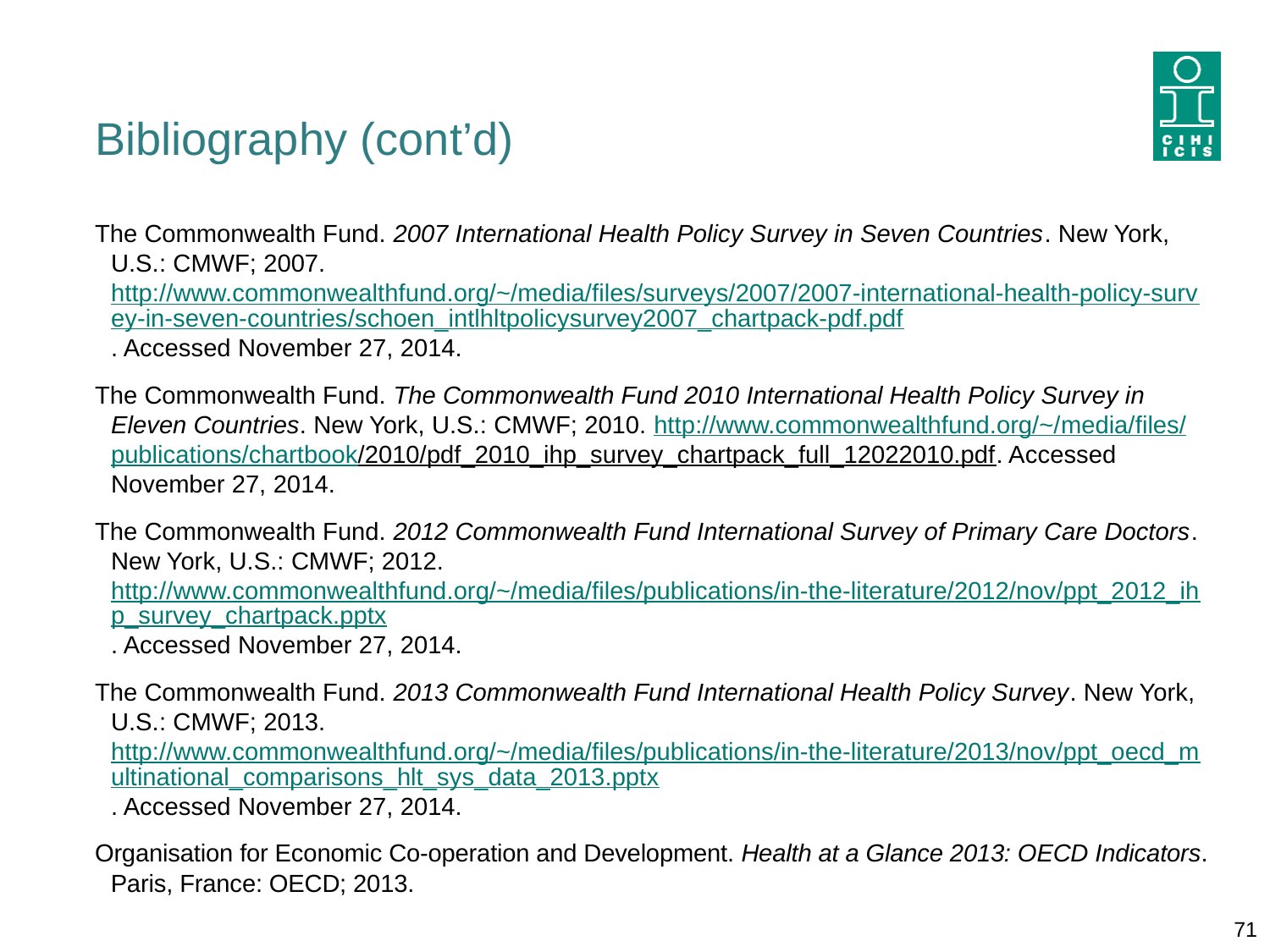

# Bibliography (cont’d)
The Commonwealth Fund. 2007 International Health Policy Survey in Seven Countries. New York, U.S.: CMWF; 2007. http://www.commonwealthfund.org/~/media/files/surveys/2007/2007-international-health-policy-survey-in-seven-countries/schoen_intlhltpolicysurvey2007_chartpack-pdf.pdf. Accessed November 27, 2014.
The Commonwealth Fund. The Commonwealth Fund 2010 International Health Policy Survey in Eleven Countries. New York, U.S.: CMWF; 2010. http://www.commonwealthfund.org/~/media/files/
publications/chartbook/2010/pdf_2010_ihp_survey_chartpack_full_12022010.pdf. Accessed November 27, 2014.
The Commonwealth Fund. 2012 Commonwealth Fund International Survey of Primary Care Doctors. New York, U.S.: CMWF; 2012. http://www.commonwealthfund.org/~/media/files/publications/in-the-literature/2012/nov/ppt_2012_ihp_survey_chartpack.pptx. Accessed November 27, 2014.
The Commonwealth Fund. 2013 Commonwealth Fund International Health Policy Survey. New York, U.S.: CMWF; 2013. http://www.commonwealthfund.org/~/media/files/publications/in-the-literature/2013/nov/ppt_oecd_multinational_comparisons_hlt_sys_data_2013.pptx. Accessed November 27, 2014.
Organisation for Economic Co-operation and Development. Health at a Glance 2013: OECD Indicators. Paris, France: OECD; 2013.

71